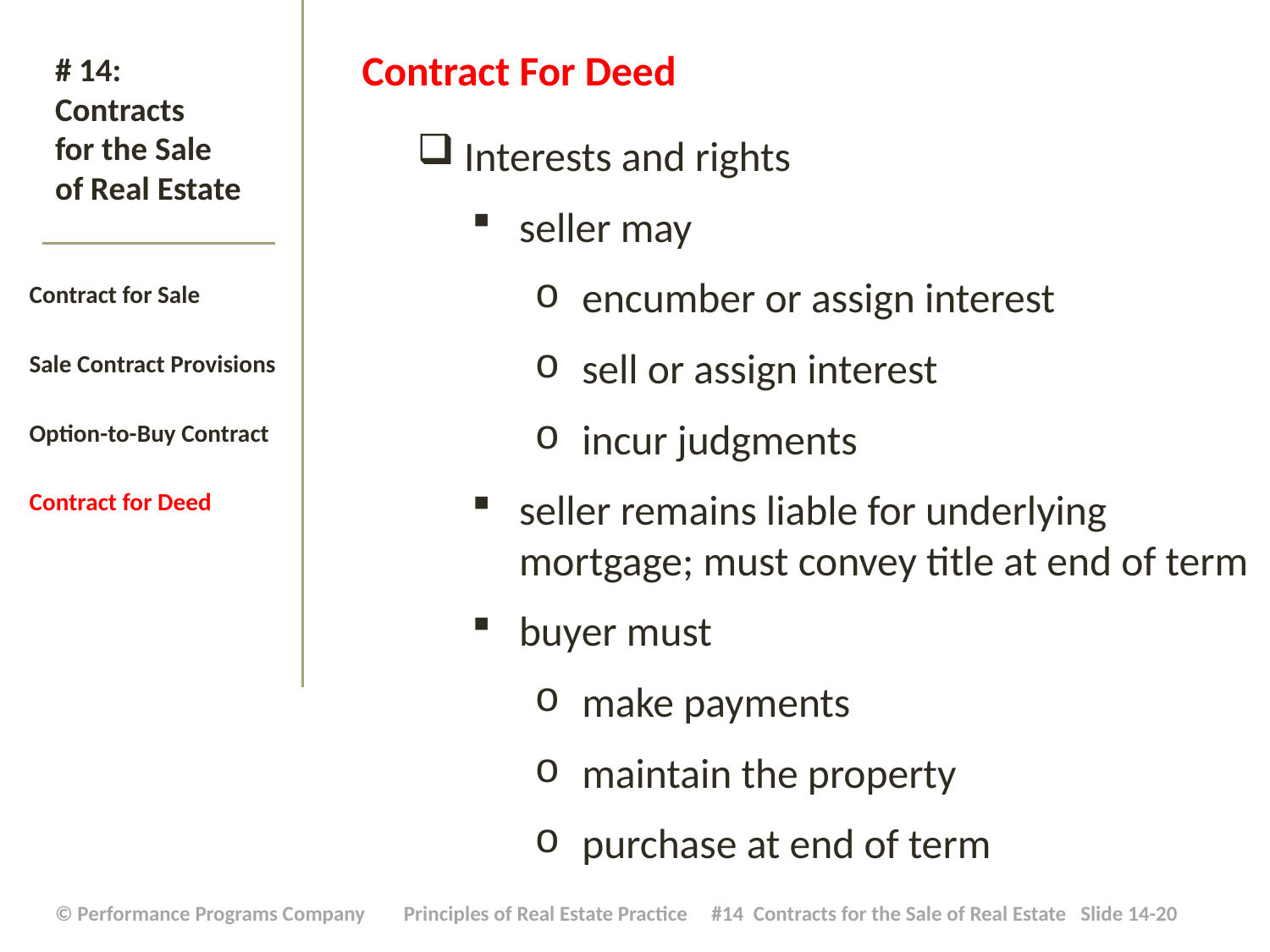

Contract For Deed

Interests and rights
seller may
encumber or assign interest
sell or assign interest
incur judgments
seller remains liable for underlying mortgage; must convey title at end of term
buyer must
make payments
maintain the property
purchase at end of term
# # 14: Contracts for the Sale of Real Estate

Contract for Sale

Sale Contract Provisions

Option-to-Buy Contract

Contract for Deed

| © Performance Programs Company Principles of Real Estate Practice #14 Contracts for the Sale of Real Estate Slide 14-20 |
| --- |